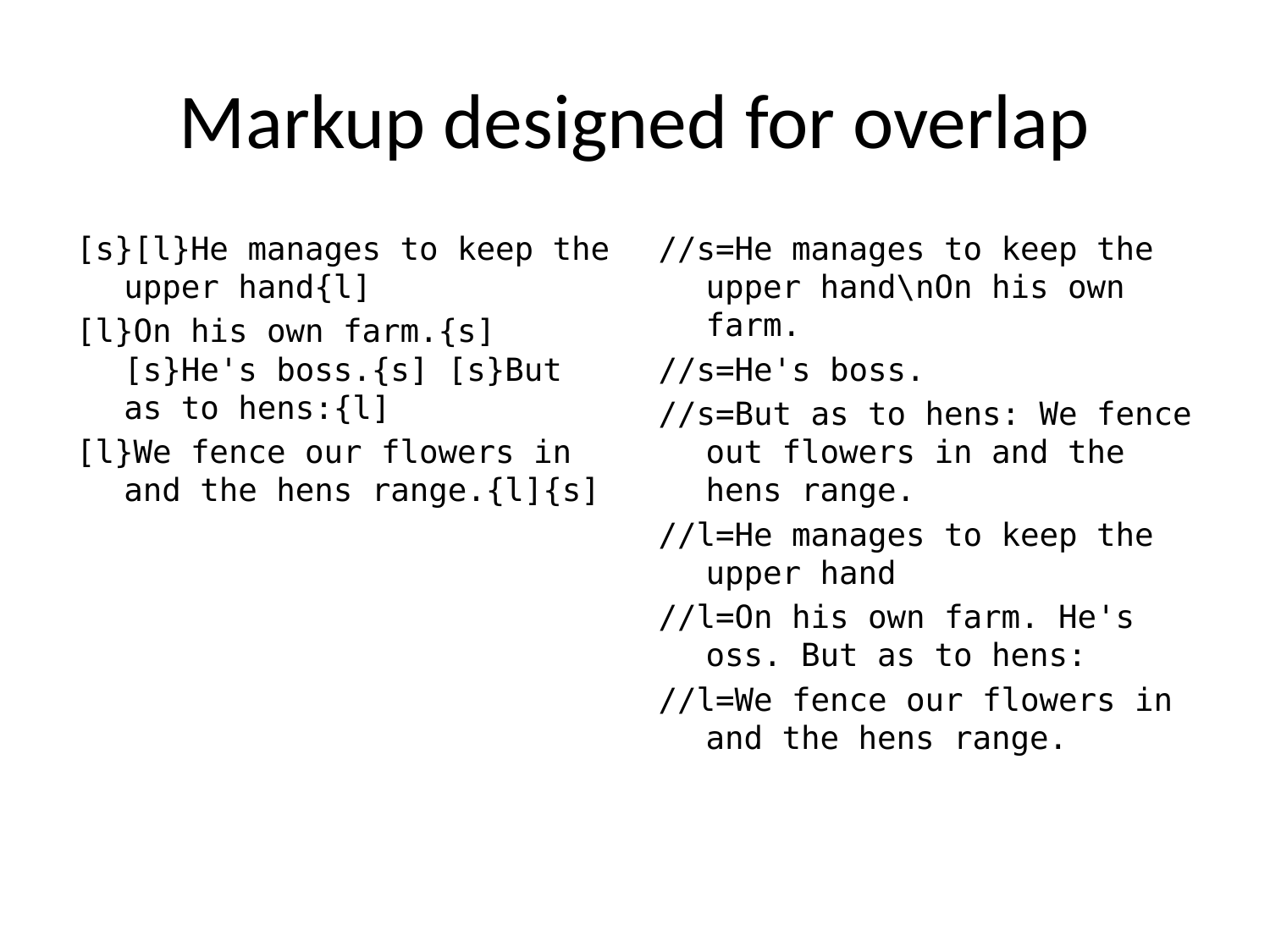

# Markup designed for overlap
[s}[l}He manages to keep the upper hand{l]
[l}On his own farm.{s] [s}He's boss.{s] [s}But as to hens:{l]
[l}We fence our flowers in and the hens range.{l]{s]
//s=He manages to keep the upper hand\nOn his own farm.
//s=He's boss.
//s=But as to hens: We fence out flowers in and the hens range.
//l=He manages to keep the upper hand
//l=On his own farm. He's oss. But as to hens:
//l=We fence our flowers in and the hens range.